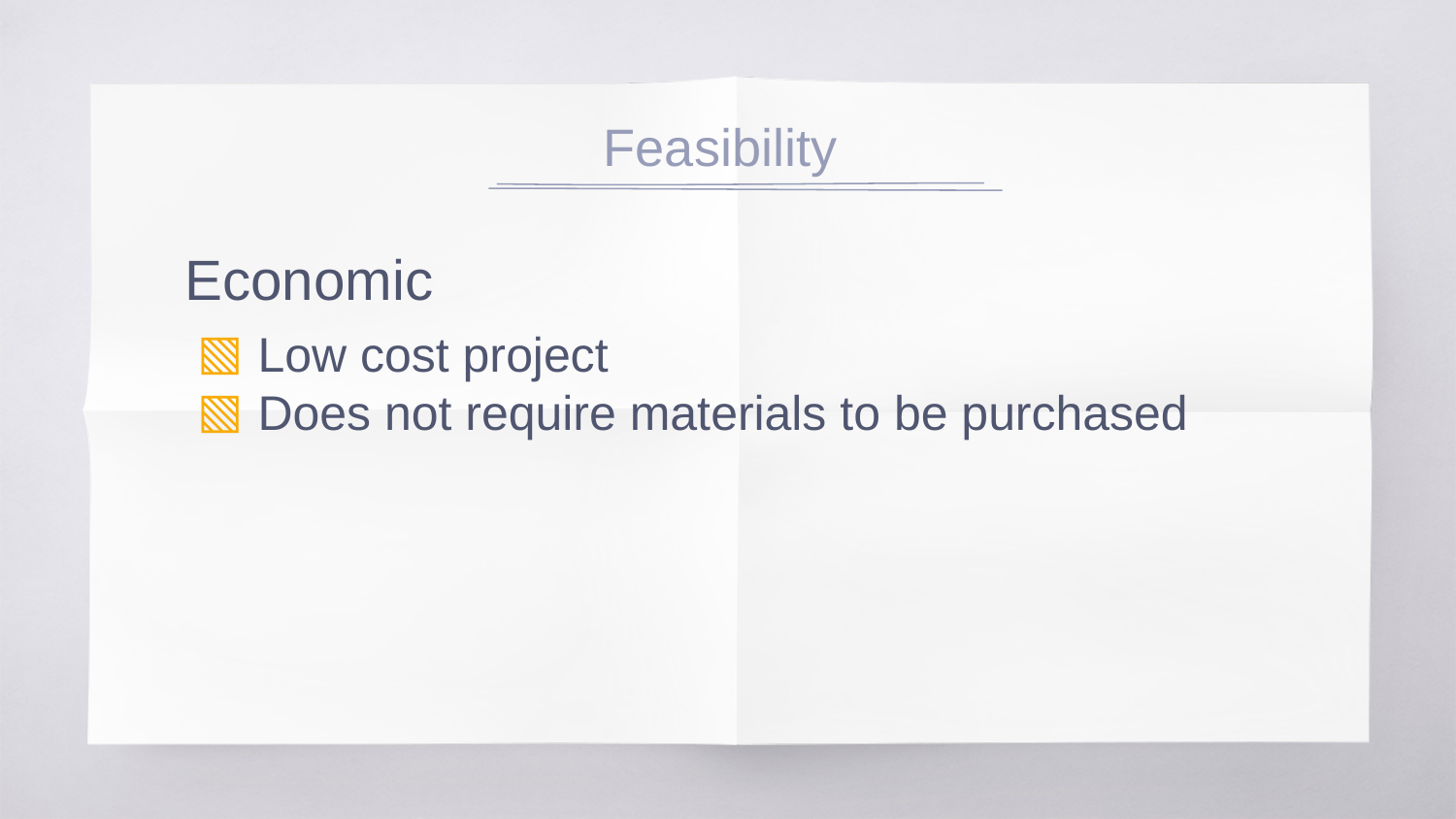

# Feasibility
Economic
Low cost project
Does not require materials to be purchased